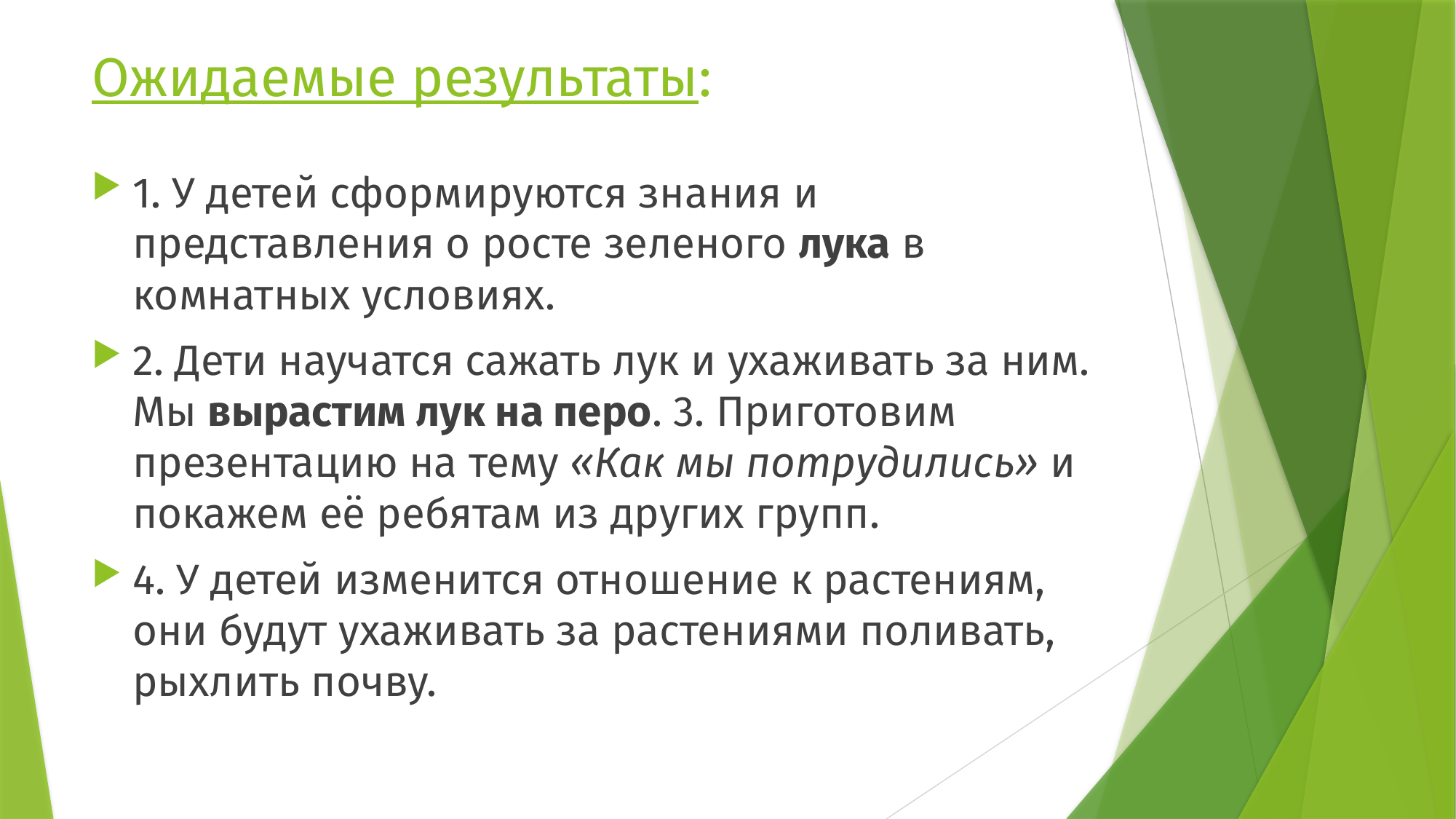

# Ожидаемые результаты:
1. У детей сформируются знания и представления о росте зеленого лука в комнатных условиях.
2. Дети научатся сажать лук и ухаживать за ним. Мы вырастим лук на перо. 3. Приготовим презентацию на тему «Как мы потрудились» и покажем её ребятам из других групп.
4. У детей изменится отношение к растениям, они будут ухаживать за растениями поливать, рыхлить почву.